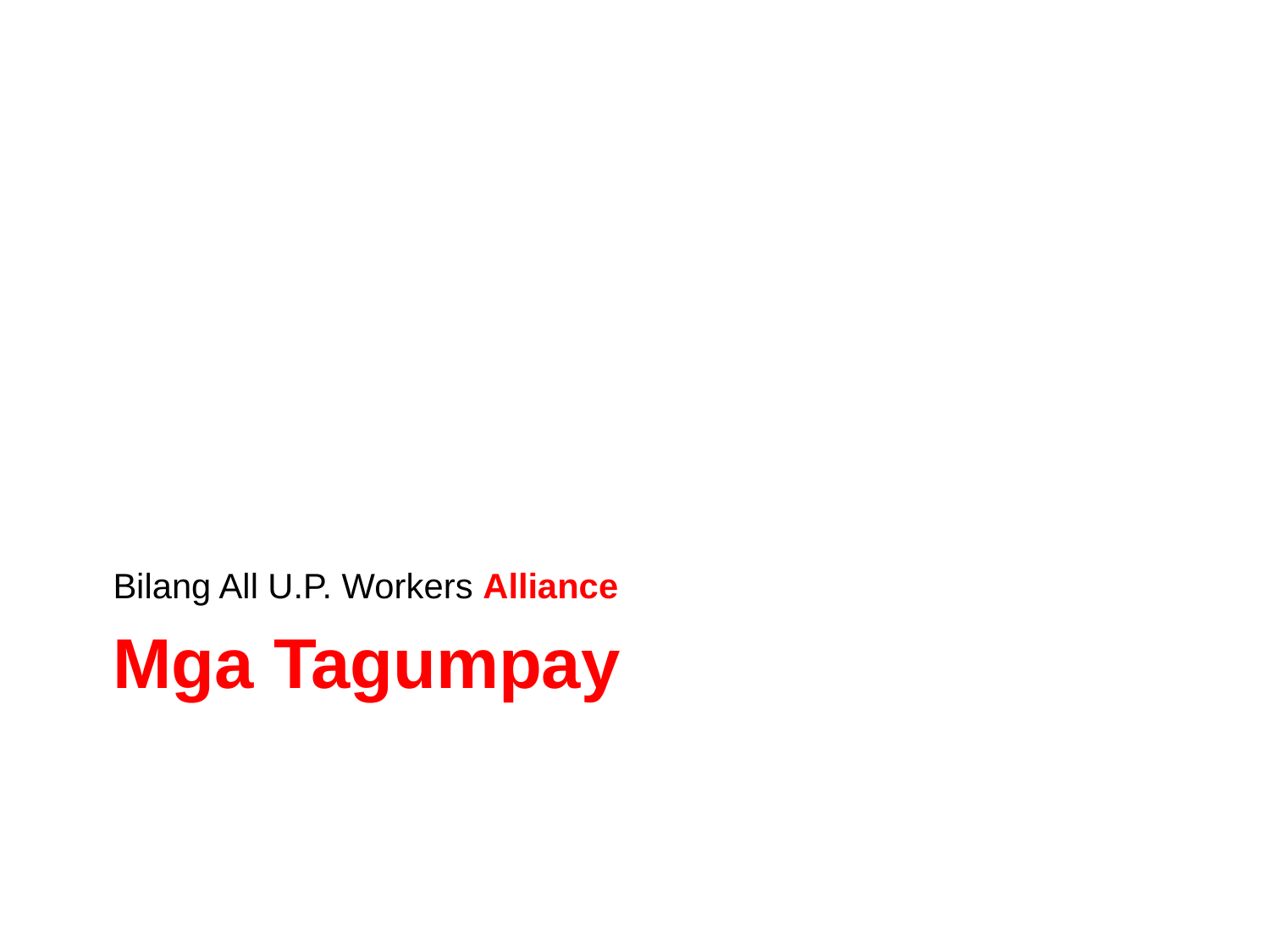

Bilang All U.P. Workers Alliance
# Mga Tagumpay